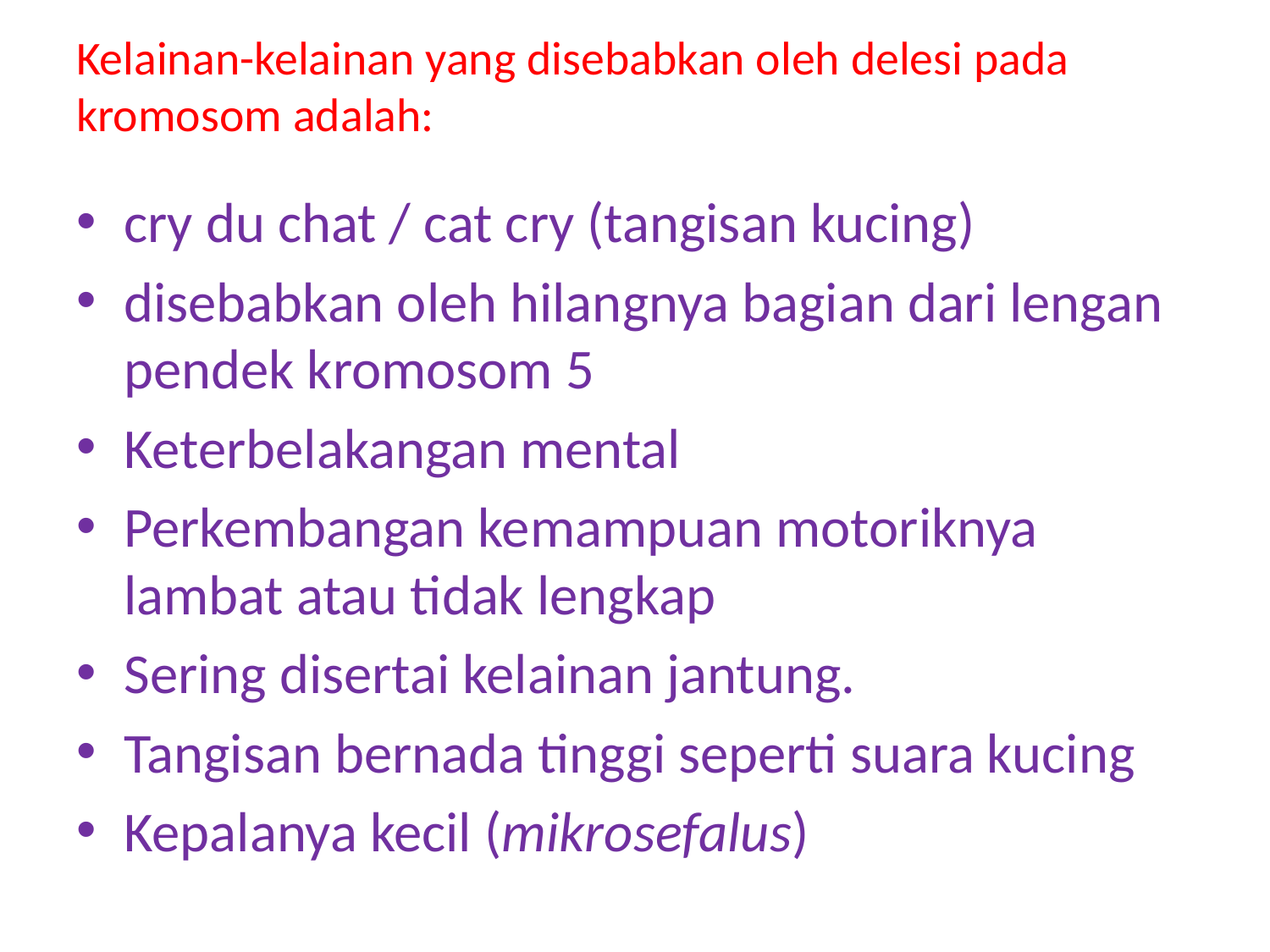

# Kelainan-kelainan yang disebabkan oleh delesi pada kromosom adalah:
cry du chat / cat cry (tangisan kucing)
disebabkan oleh hilangnya bagian dari lengan pendek kromosom 5
Keterbelakangan mental
Perkembangan kemampuan motoriknya lambat atau tidak lengkap
Sering disertai kelainan jantung.
Tangisan bernada tinggi seperti suara kucing
Kepalanya kecil (mikrosefalus)